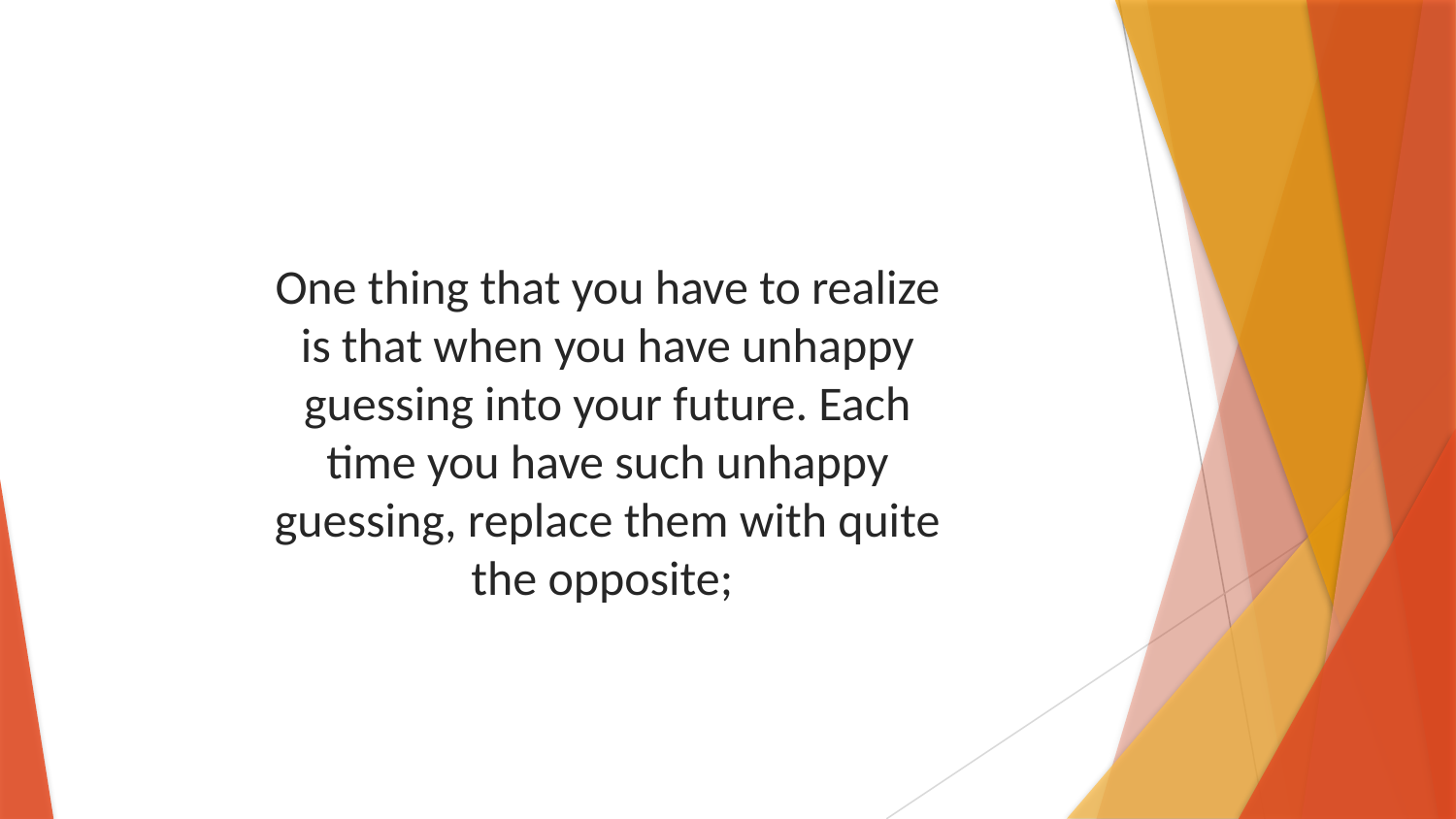

One thing that you have to realize is that when you have unhappy guessing into your future. Each time you have such unhappy guessing, replace them with quite the opposite;